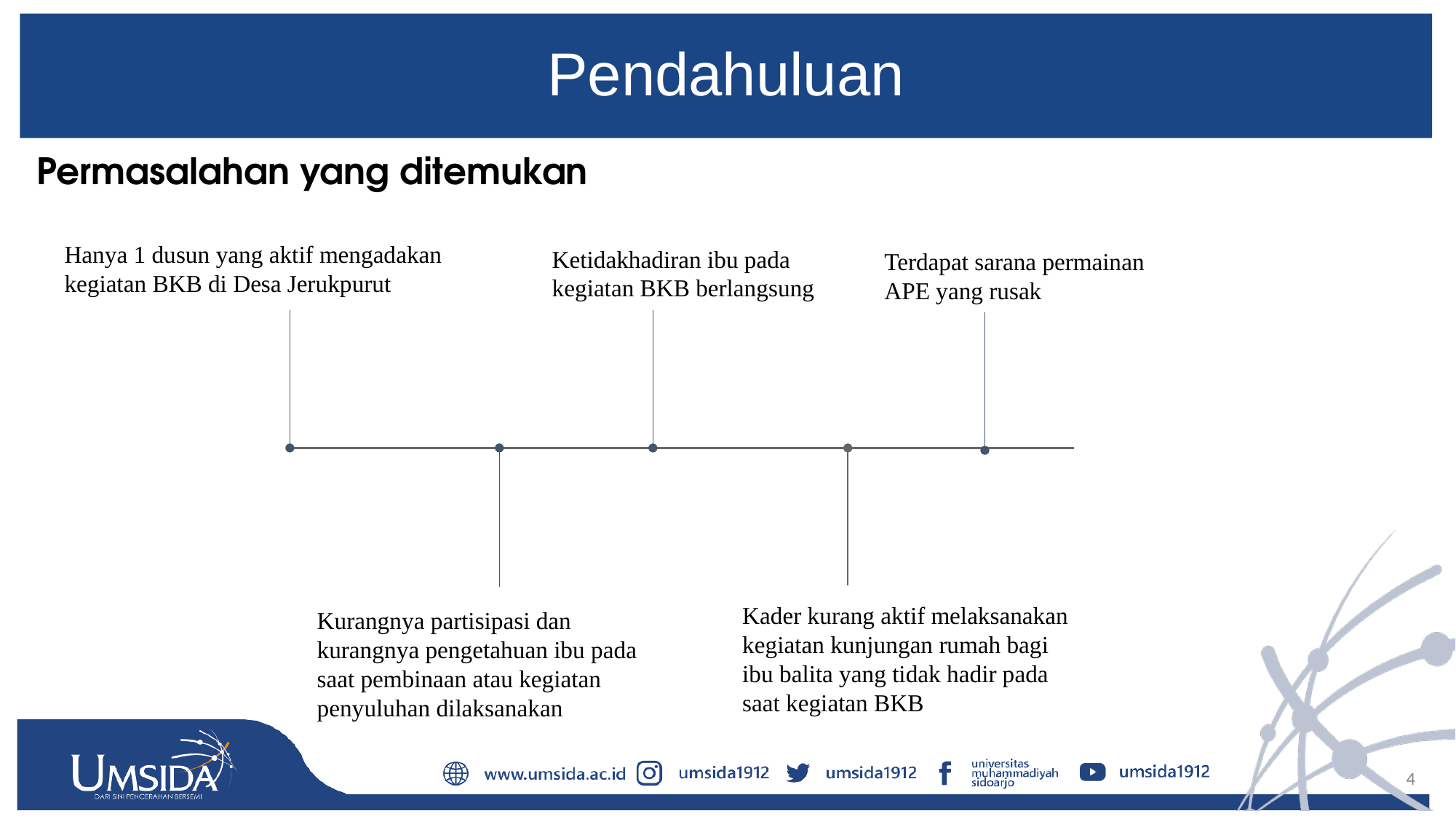

# Pendahuluan
Permasalahan yang ditemukan
Hanya 1 dusun yang aktif mengadakan kegiatan BKB di Desa Jerukpurut
Ketidakhadiran ibu pada kegiatan BKB berlangsung
Terdapat sarana permainan APE yang rusak
Kader kurang aktif melaksanakan kegiatan kunjungan rumah bagi ibu balita yang tidak hadir pada saat kegiatan BKB
Kurangnya partisipasi dan kurangnya pengetahuan ibu pada saat pembinaan atau kegiatan penyuluhan dilaksanakan